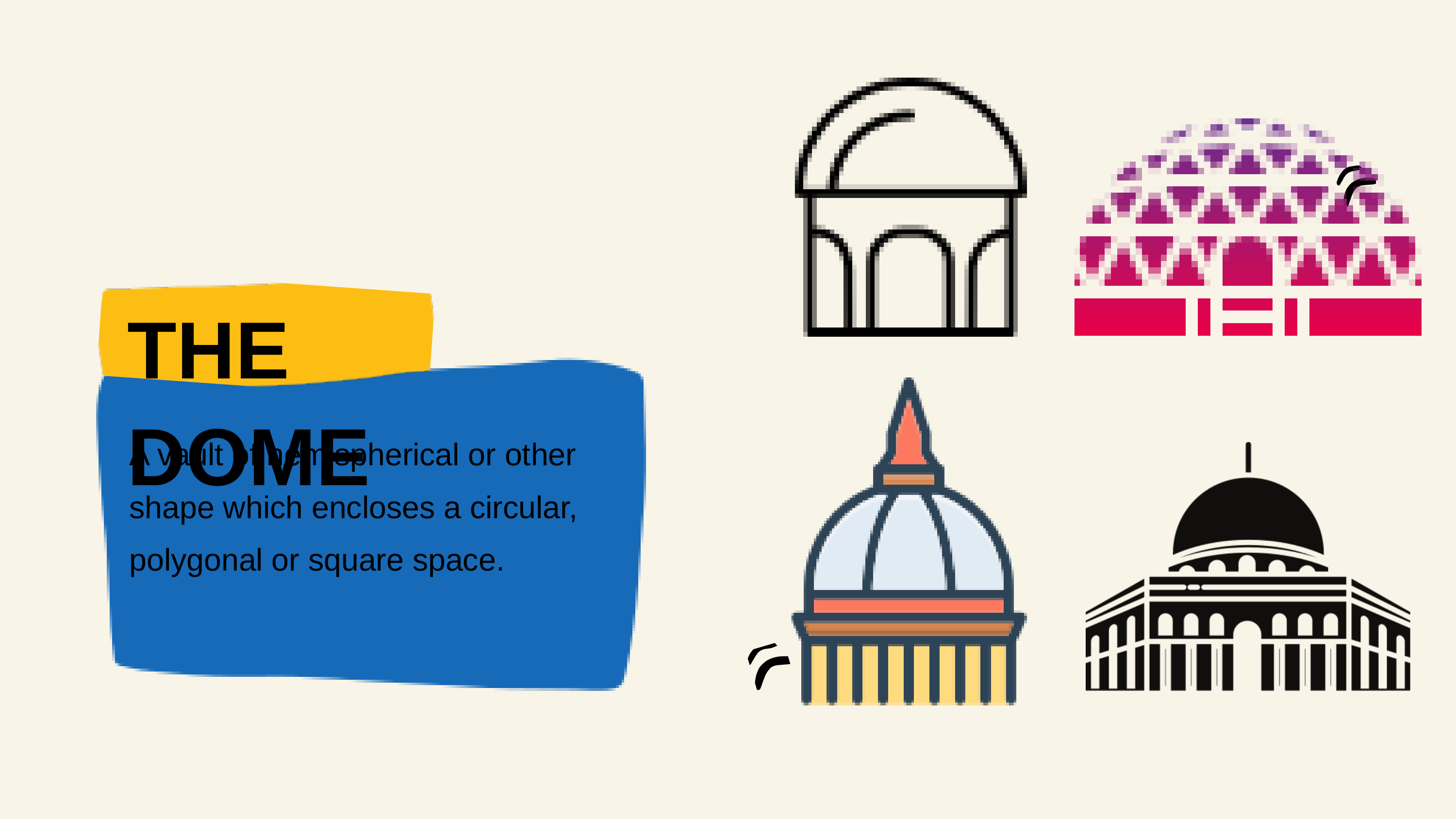

THE DOME
A vault of hemispherical or other shape which encloses a circular, polygonal or square space.